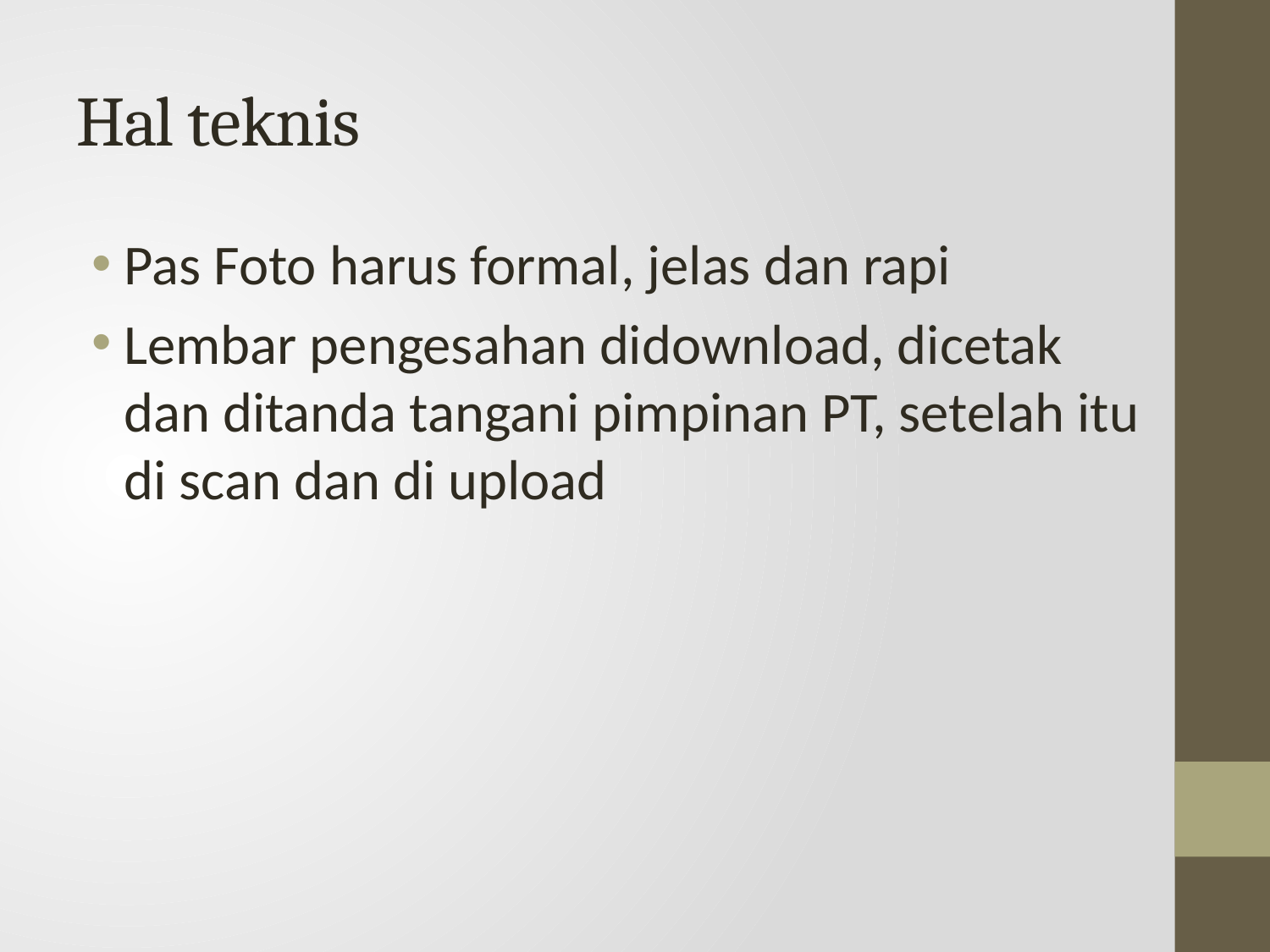

# Hal teknis
Pas Foto harus formal, jelas dan rapi
Lembar pengesahan didownload, dicetak dan ditanda tangani pimpinan PT, setelah itu di scan dan di upload